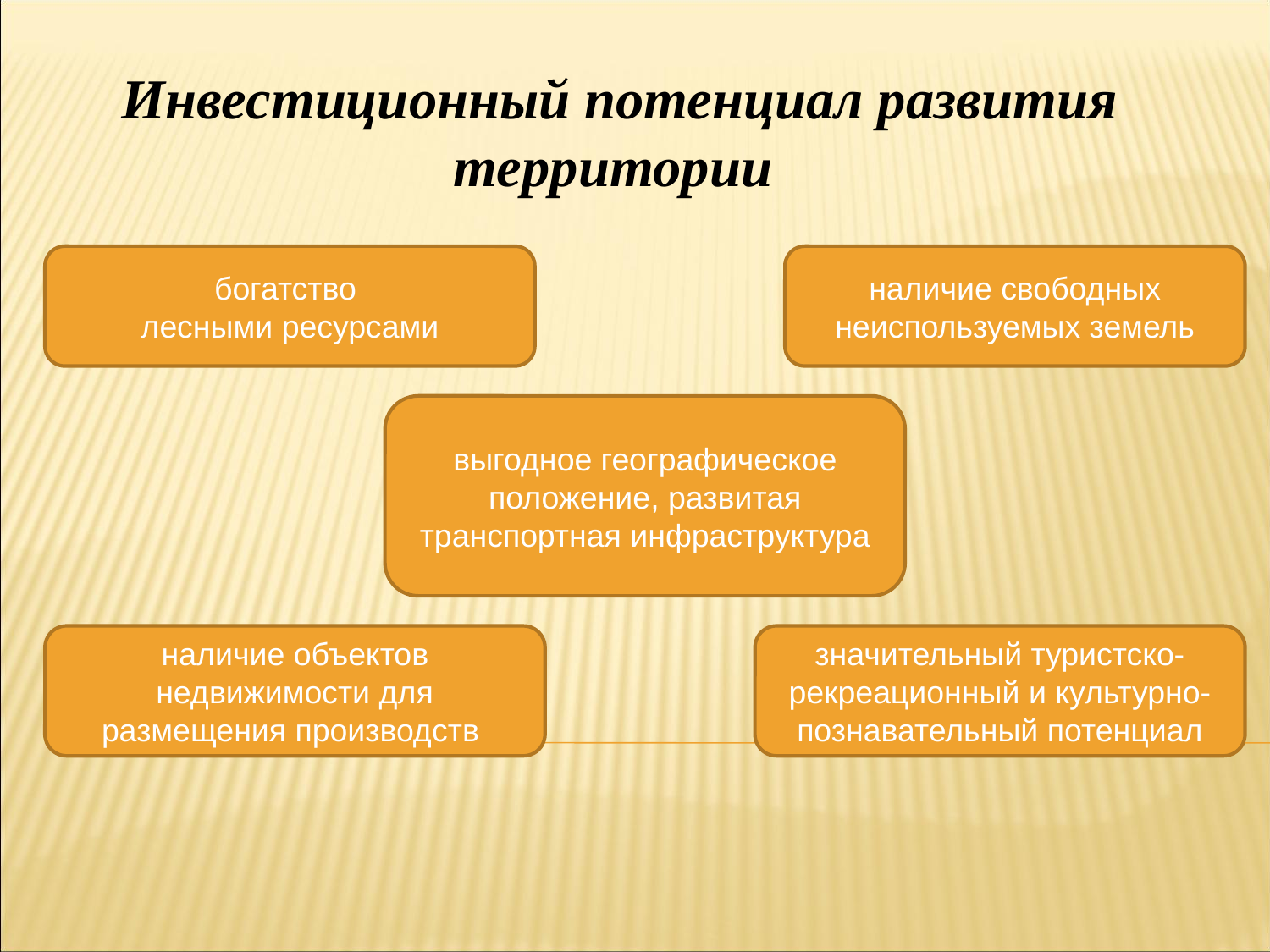

Инвестиционный потенциал развития территории
богатство
лесными ресурсами
наличие свободных неиспользуемых земель
выгодное географическое положение, развитая транспортная инфраструктура
наличие объектов недвижимости для размещения производств
значительный туристско-рекреационный и культурно-познавательный потенциал